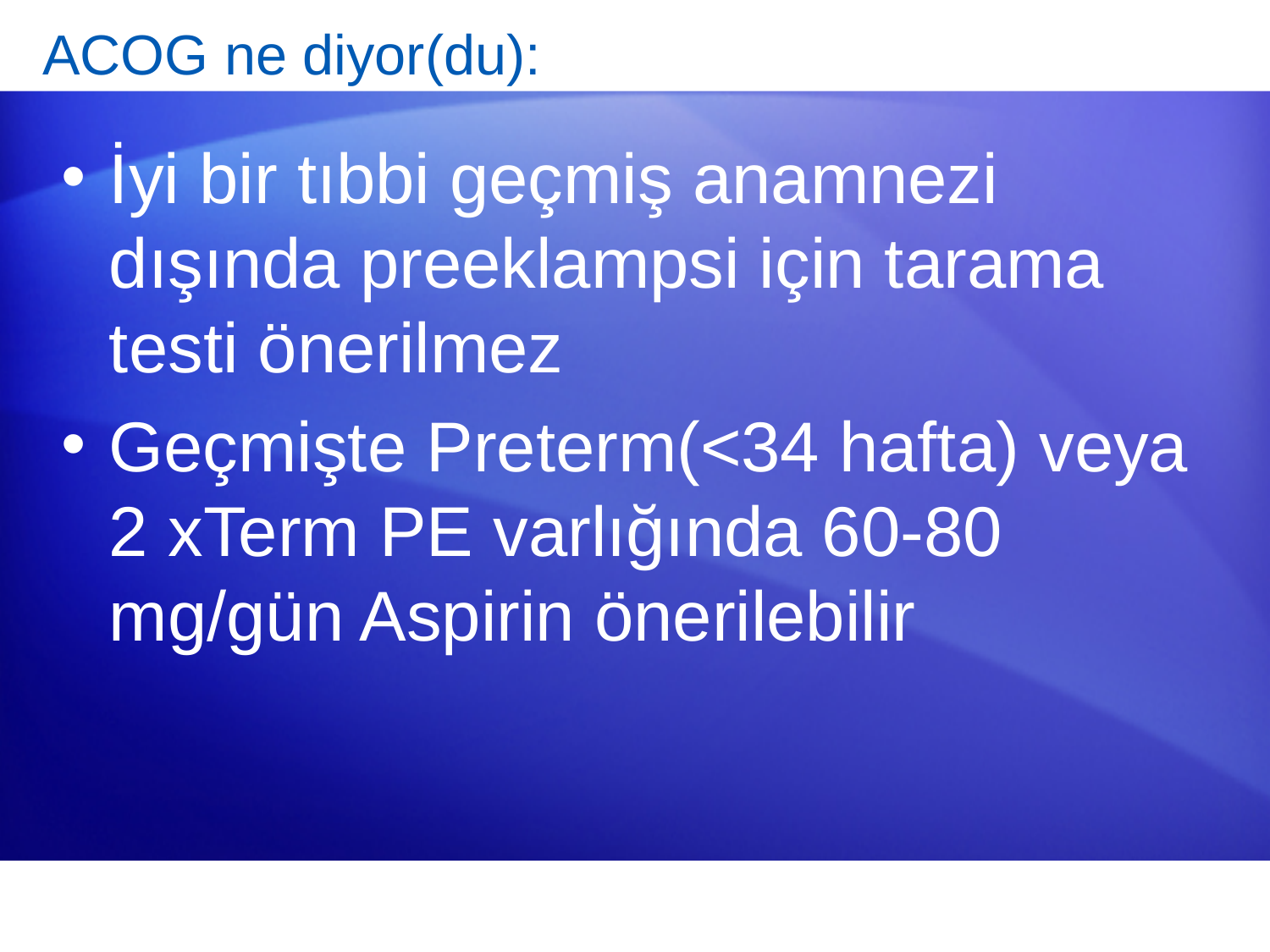

# ACOG ne diyor(du):
İyi bir tıbbi geçmiş anamnezi dışında preeklampsi için tarama testi önerilmez
Geçmişte Preterm(<34 hafta) veya 2 xTerm PE varlığında 60-80 mg/gün Aspirin önerilebilir